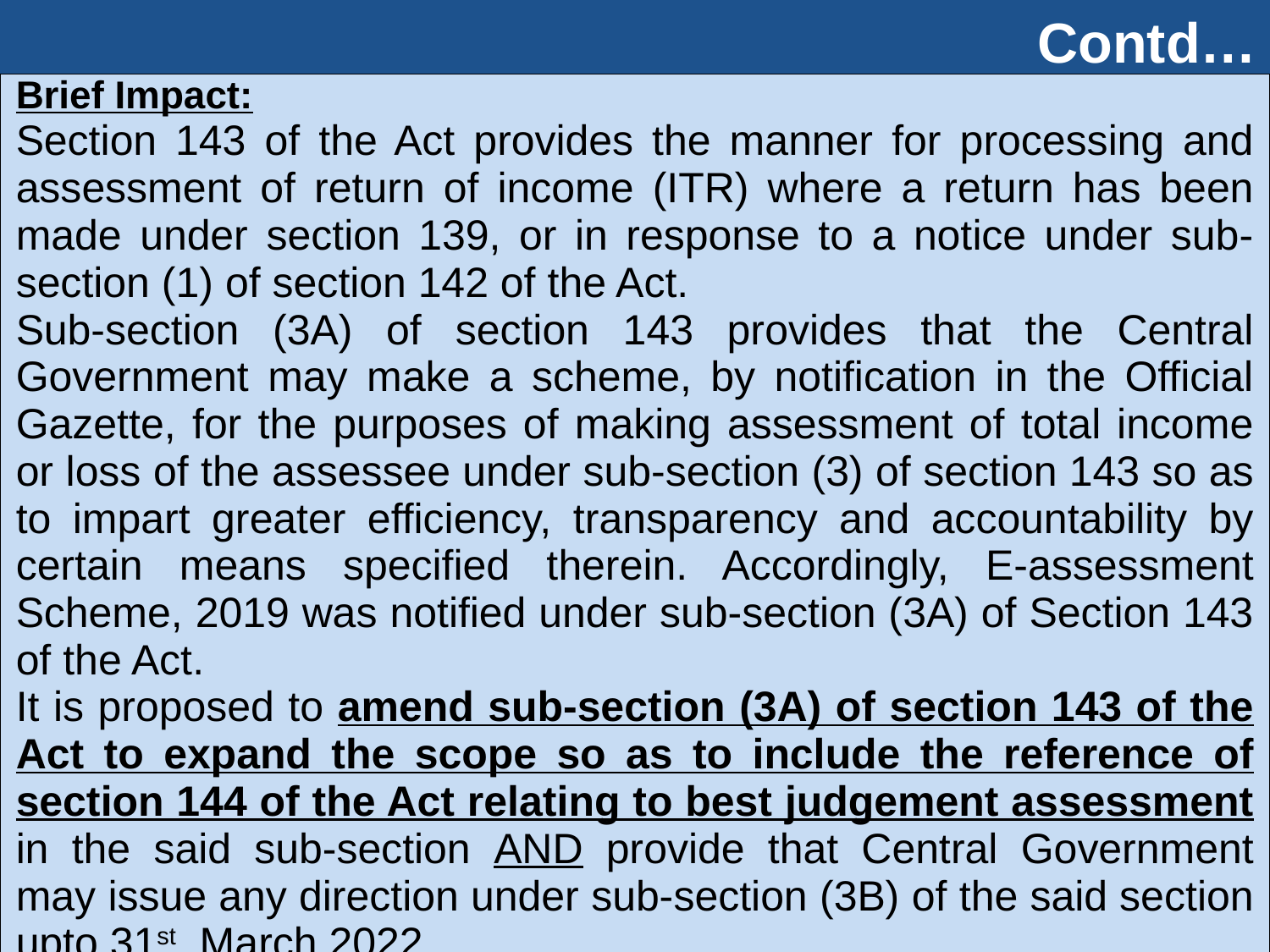

# Contd…
| Brief Impact: Section 143 of the Act provides the manner for processing and assessment of return of income (ITR) where a return has been made under section 139, or in response to a notice under sub-section (1) of section 142 of the Act. Sub-section (3A) of section 143 provides that the Central Government may make a scheme, by notification in the Official Gazette, for the purposes of making assessment of total income or loss of the assessee under sub-section (3) of section 143 so as to impart greater efficiency, transparency and accountability by certain means specified therein. Accordingly, E-assessment Scheme, 2019 was notified under sub-section (3A) of Section 143 of the Act. It is proposed to amend sub-section (3A) of section 143 of the Act to expand the scope so as to include the reference of section 144 of the Act relating to best judgement assessment in the said sub-section AND provide that Central Government may issue any direction under sub-section (3B) of the said section upto 31st March 2022. |
| --- |
129